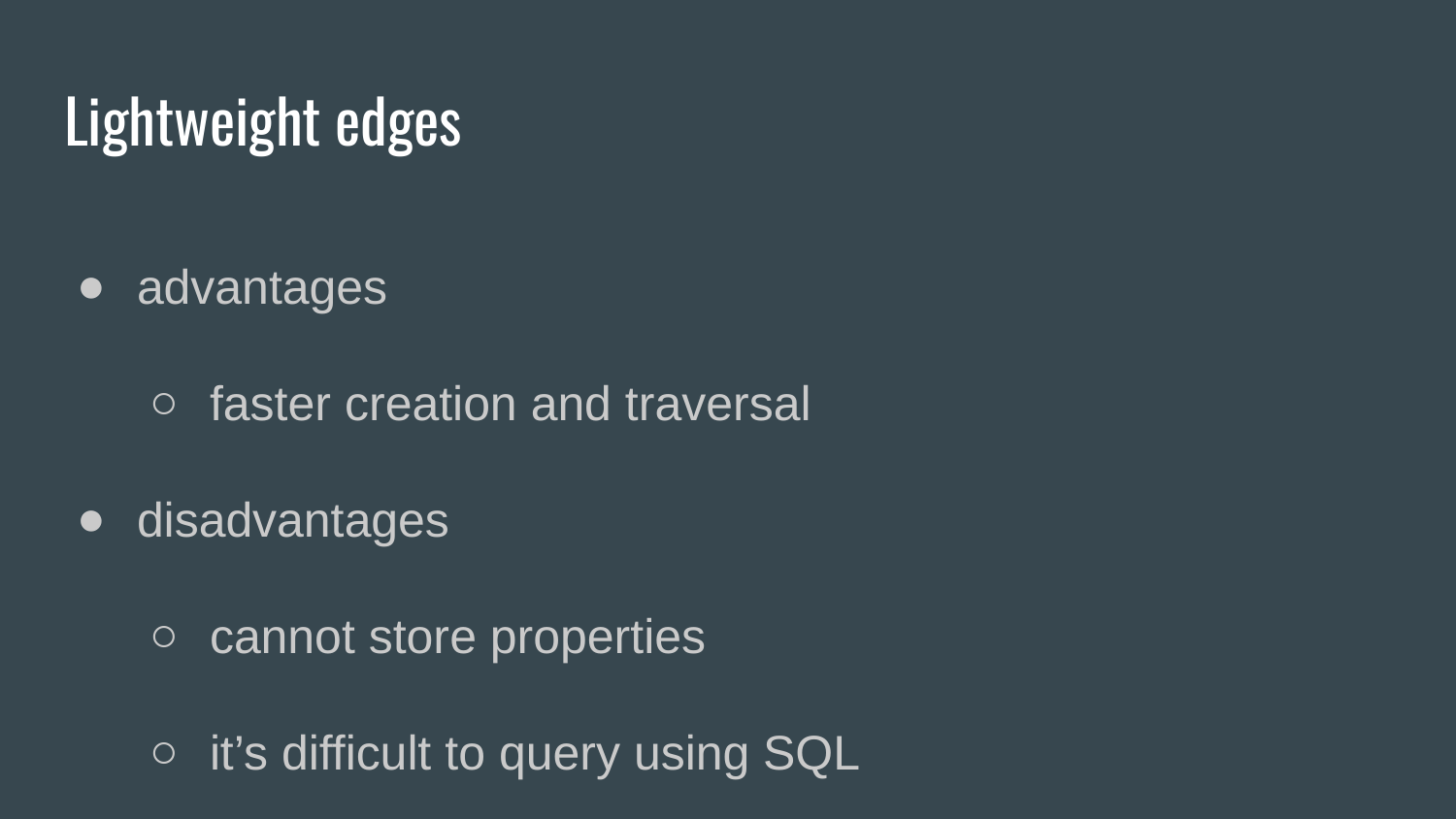

# Lightweight edges
advantages
faster creation and traversal
disadvantages
cannot store properties
it’s difficult to query using SQL